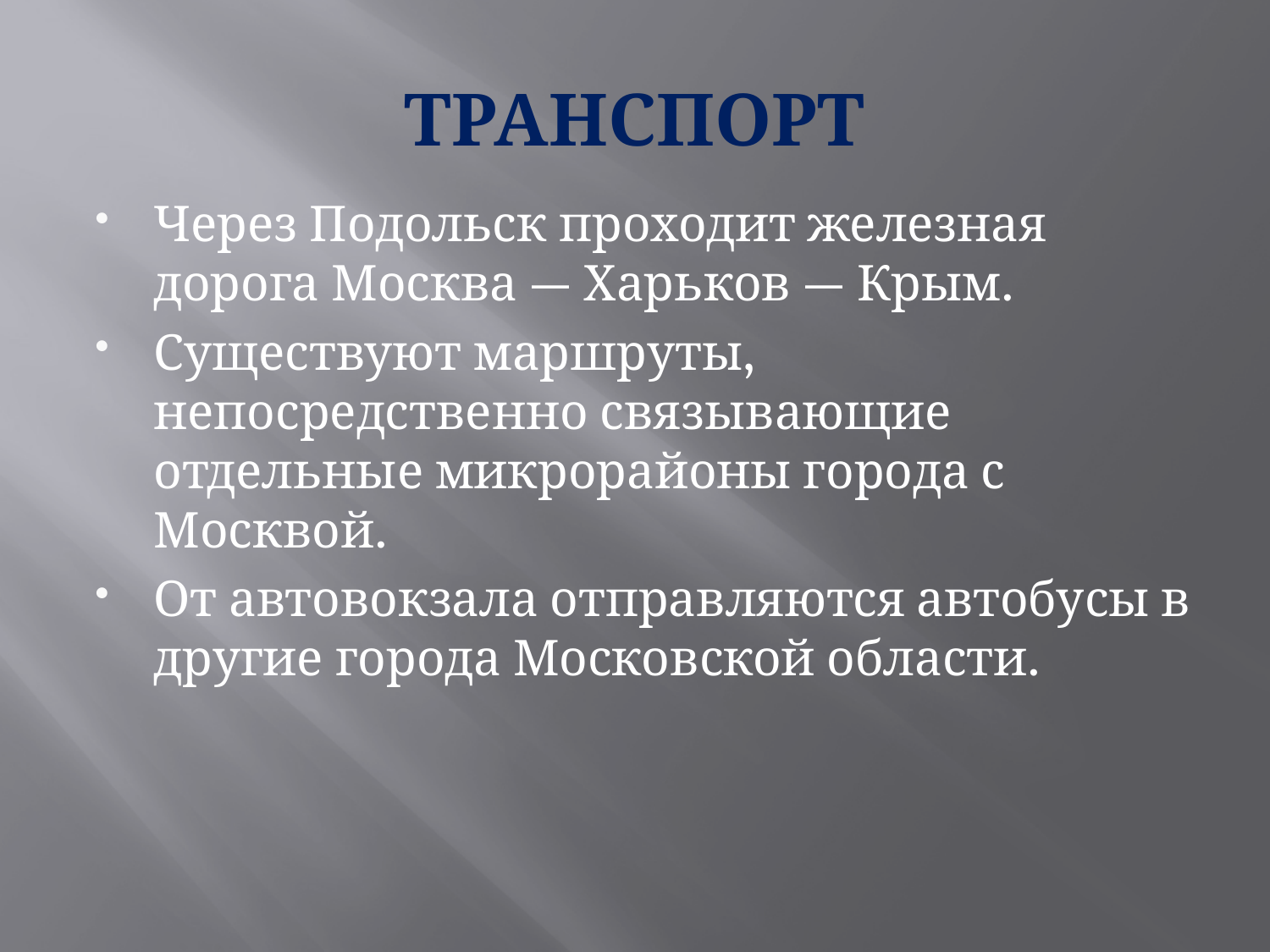

# ТРАНСПОРТ
Через Подольск проходит железная дорога Москва — Харьков — Крым.
Существуют маршруты, непосредственно связывающие отдельные микрорайоны города с Москвой.
От автовокзала отправляются автобусы в другие города Московской области.